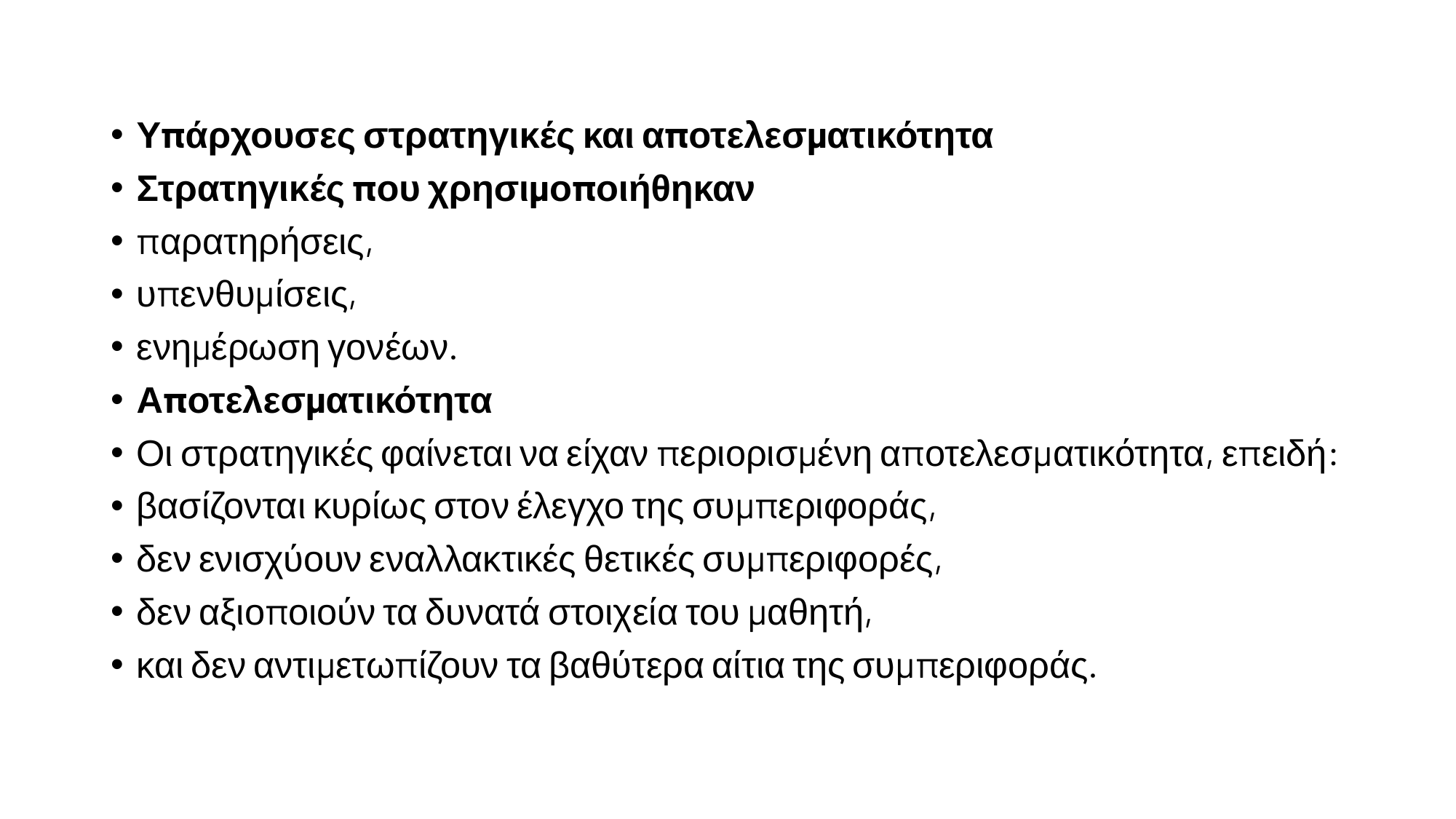

Υπάρχουσες στρατηγικές και αποτελεσματικότητα
Στρατηγικές που χρησιμοποιήθηκαν
παρατηρήσεις,
υπενθυμίσεις,
ενημέρωση γονέων.
Αποτελεσματικότητα
Οι στρατηγικές φαίνεται να είχαν περιορισμένη αποτελεσματικότητα, επειδή:
βασίζονται κυρίως στον έλεγχο της συμπεριφοράς,
δεν ενισχύουν εναλλακτικές θετικές συμπεριφορές,
δεν αξιοποιούν τα δυνατά στοιχεία του μαθητή,
και δεν αντιμετωπίζουν τα βαθύτερα αίτια της συμπεριφοράς.